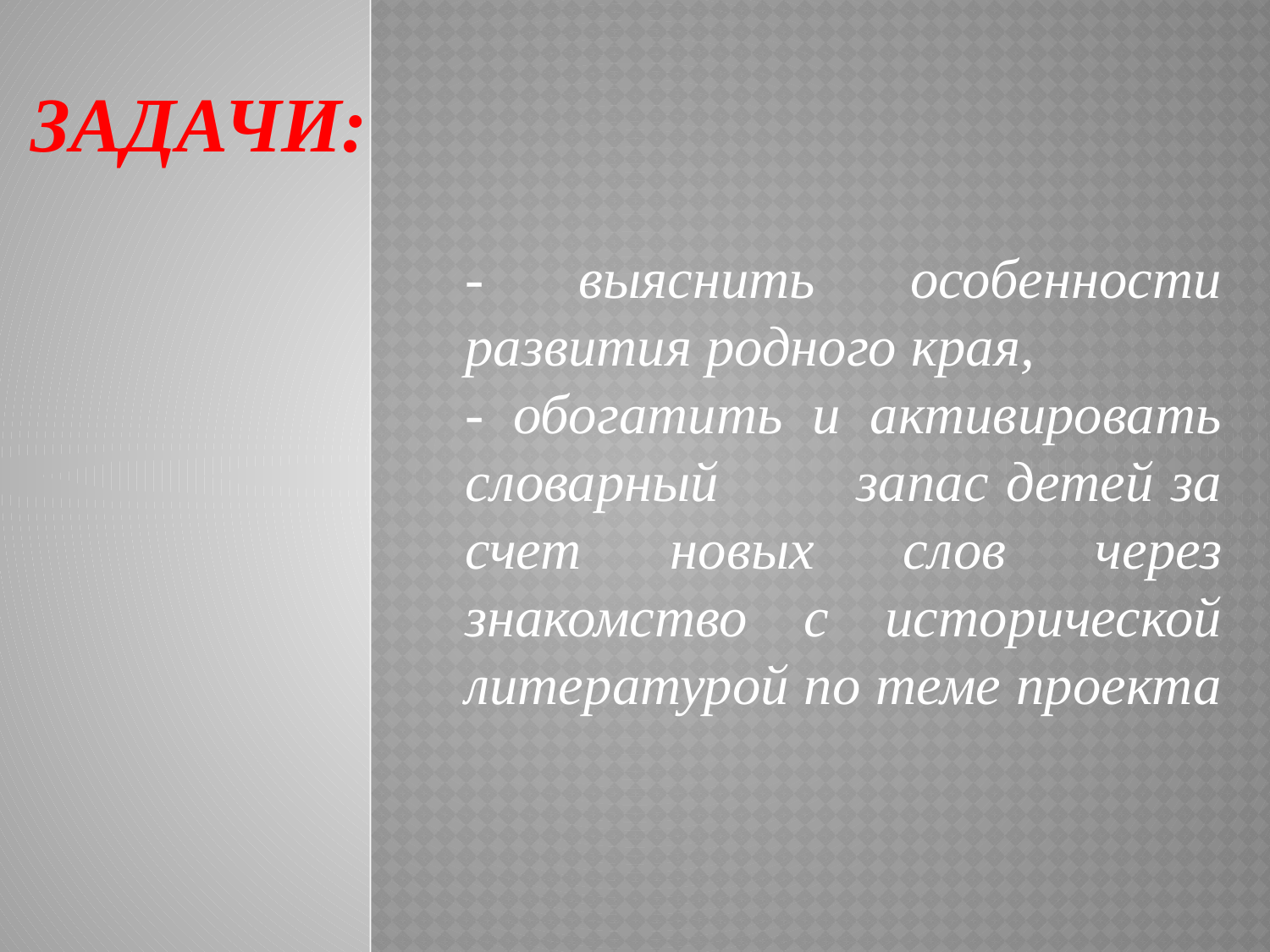

# Задачи:
- выяснить особенности развития родного края,
- обогатить и активировать словарный        запас детей за счет новых слов через знакомство с исторической литературой по теме проекта